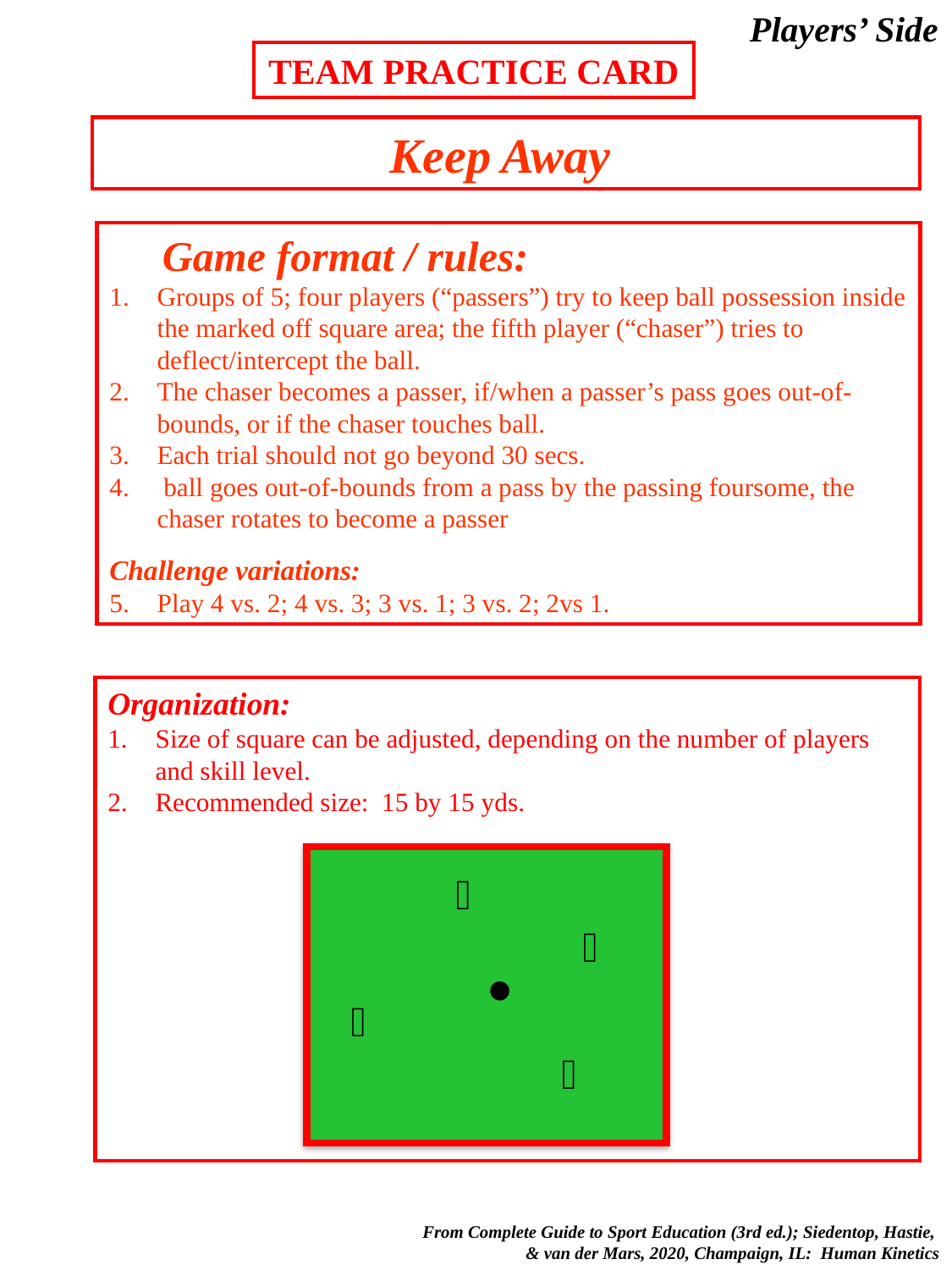

Players’ Side
TEAM PRACTICE CARD
Keep Away
     Game format / rules:
Groups of 5; four players (“passers”) try to keep ball possession inside the marked off square area; the fifth player (“chaser”) tries to deflect/intercept the ball.
The chaser becomes a passer, if/when a passer’s pass goes out-of-bounds, or if the chaser touches ball.
Each trial should not go beyond 30 secs.
 ball goes out-of-bounds from a pass by the passing foursome, the chaser rotates to become a passer

Challenge variations:
Play 4 vs. 2; 4 vs. 3; 3 vs. 1; 3 vs. 2; 2vs 1.
Organization:
Size of square can be adjusted, depending on the number of players and skill level.
Recommended size:  15 by 15 yds.

 From Complete Guide to Sport Education (3rd ed.); Siedentop, Hastie,
& van der Mars, 2020, Champaign, IL:  Human Kinetics